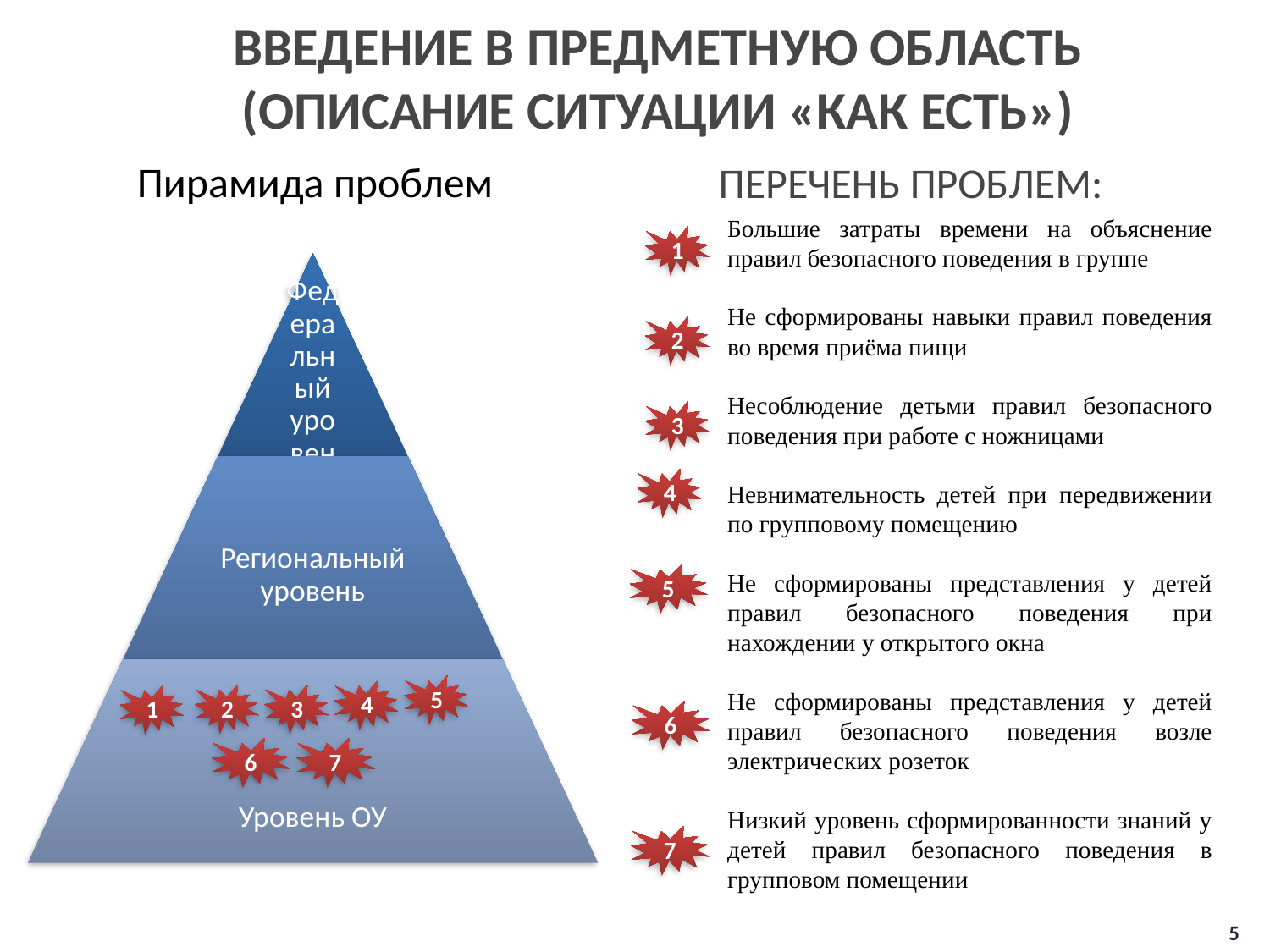

Введение в предметную область
(описание ситуации «как есть»)
# Пирамида проблем
Перечень проблем:
Большие затраты времени на объяснение правил безопасного поведения в группе

Не сформированы навыки правил поведения во время приёма пищи

Несоблюдение детьми правил безопасного поведения при работе с ножницами

Невнимательность детей при передвижении по групповому помещению

Не сформированы представления у детей правил безопасного поведения при нахождении у открытого окна

Не сформированы представления у детей правил безопасного поведения возле электрических розеток

Низкий уровень сформированности знаний у детей правил безопасного поведения в групповом помещении
1
Федеральный уровень
Региональный уровень

Уровень ОУ
2
3
4
5
5
4
2
3
1
6
6
7
7
5